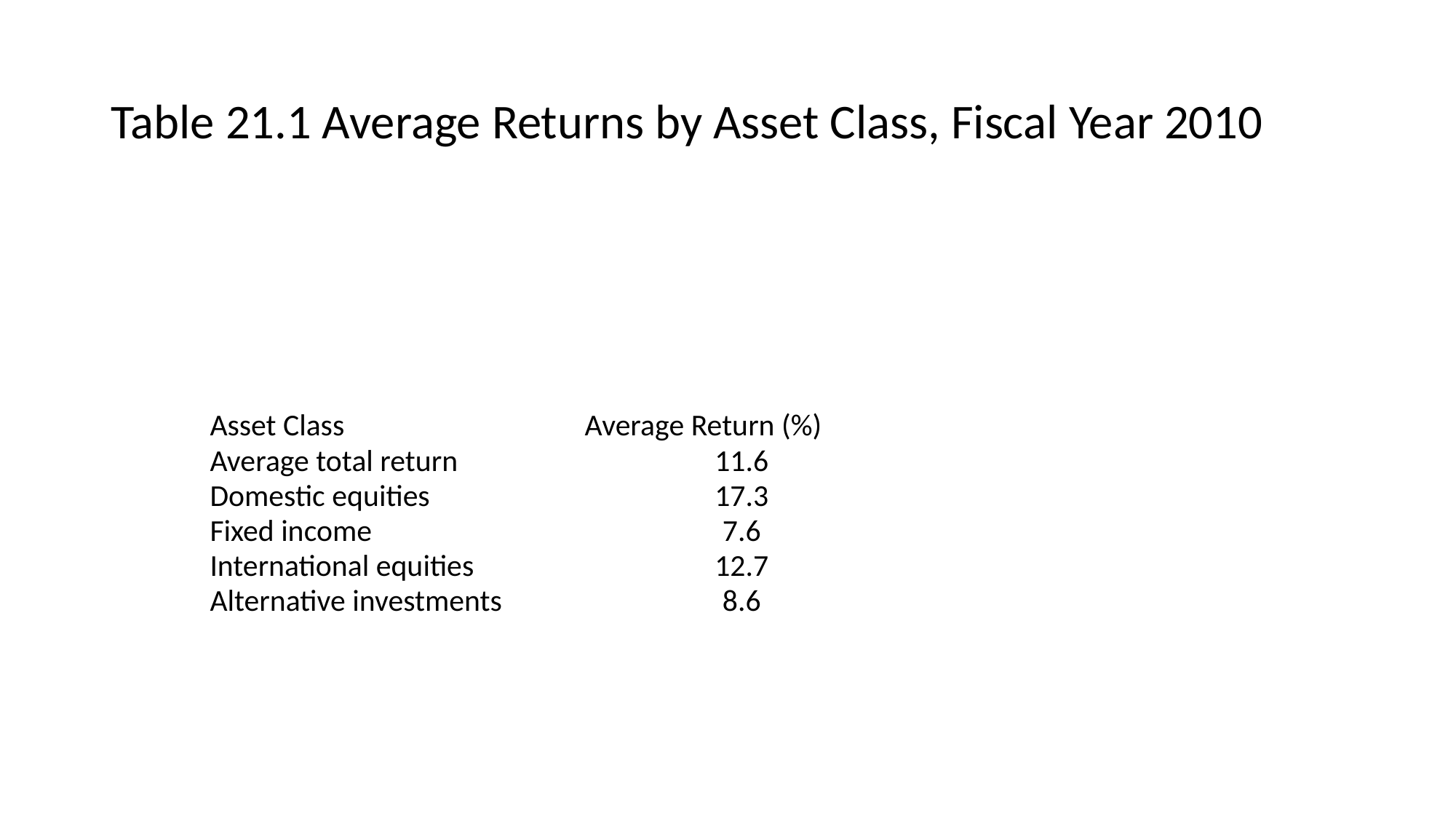

# Table 21.1 Average Returns by Asset Class, Fiscal Year 2010
| Asset Class | Average Return (%) |
| --- | --- |
| Average total return | 11.6 |
| Domestic equities | 17.3 |
| Fixed income | 7.6 |
| International equities | 12.7 |
| Alternative investments | 8.6 |